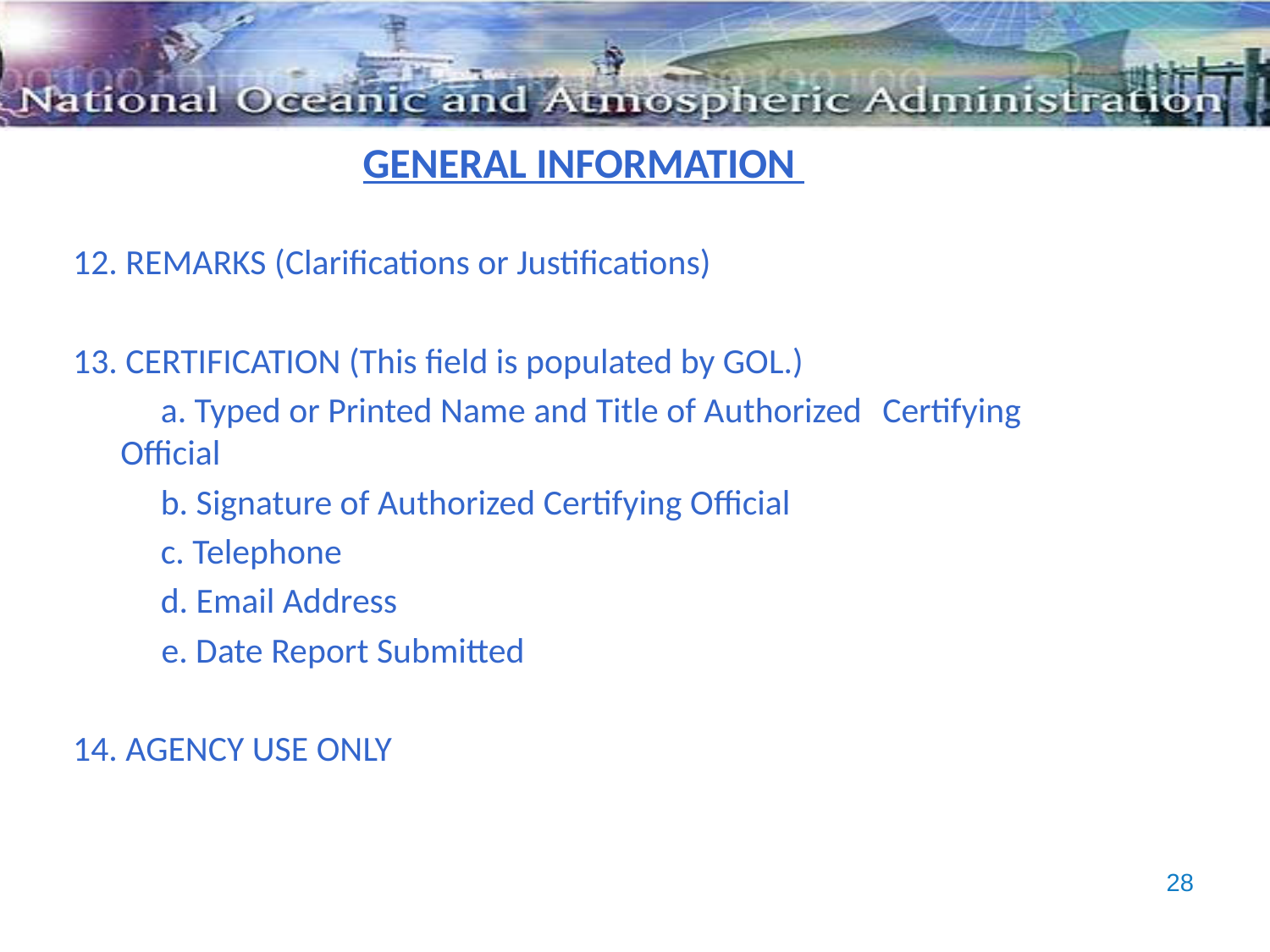

GENERAL INFORMATION
12. REMARKS (Clarifications or Justifications)

13. CERTIFICATION (This field is populated by GOL.)
	     a. Typed or Printed Name and Title of Authorized  	Certifying Official
	     b. Signature of Authorized Certifying Official
	     c. Telephone
	     d. Email Address
           e. Date Report Submitted

14. AGENCY USE ONLY

28